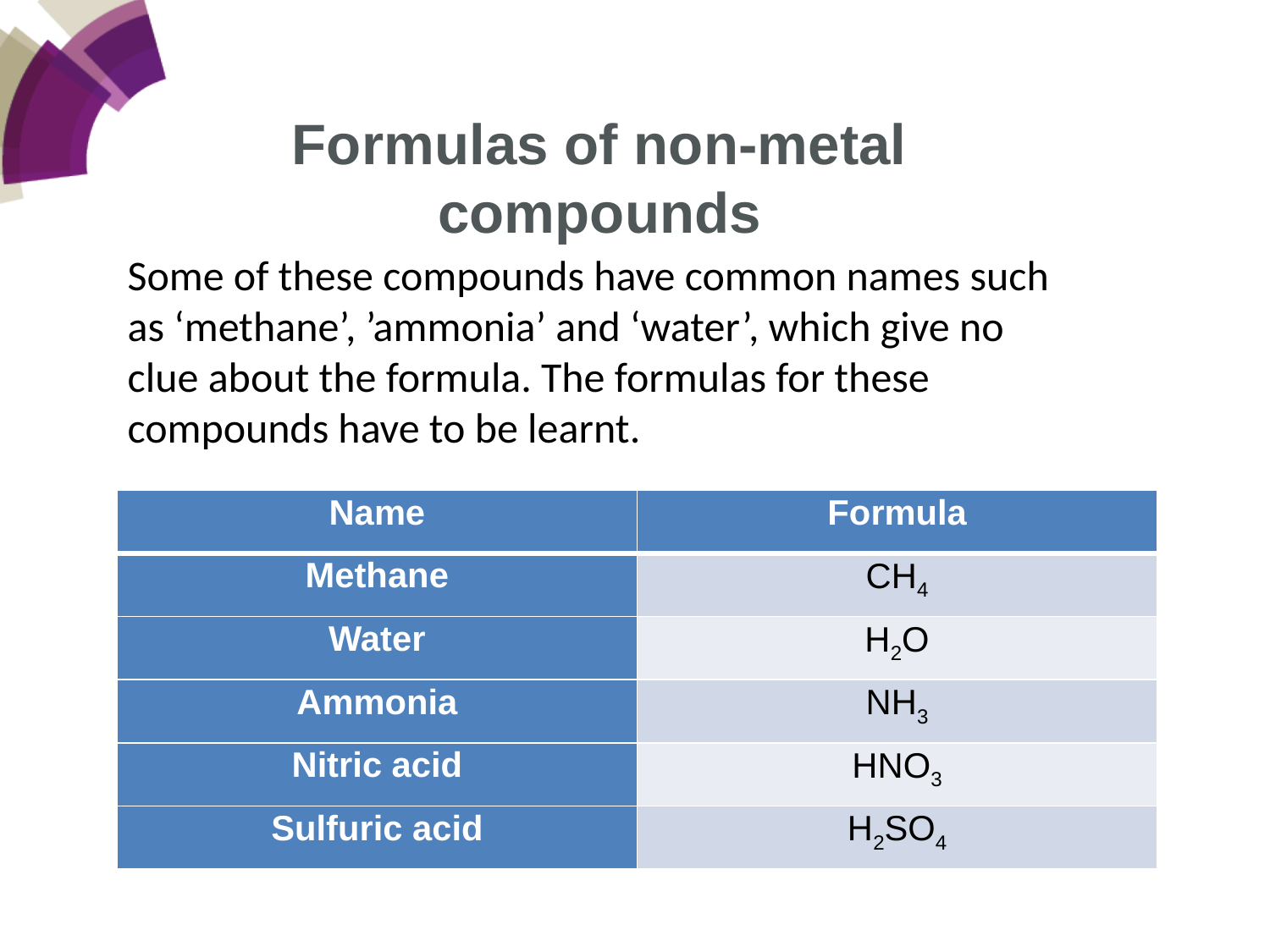

Formulas of non-metal compounds

Some of these compounds have common names such as ‘methane’, ’ammonia’ and ‘water’, which give no clue about the formula. The formulas for these compounds have to be learnt.

| Name | Formula |
| --- | --- |
| Methane | CH4 |
| Water | H2O |
| Ammonia | NH3 |
| Nitric acid | HNO3 |
| Sulfuric acid | H2SO4 |